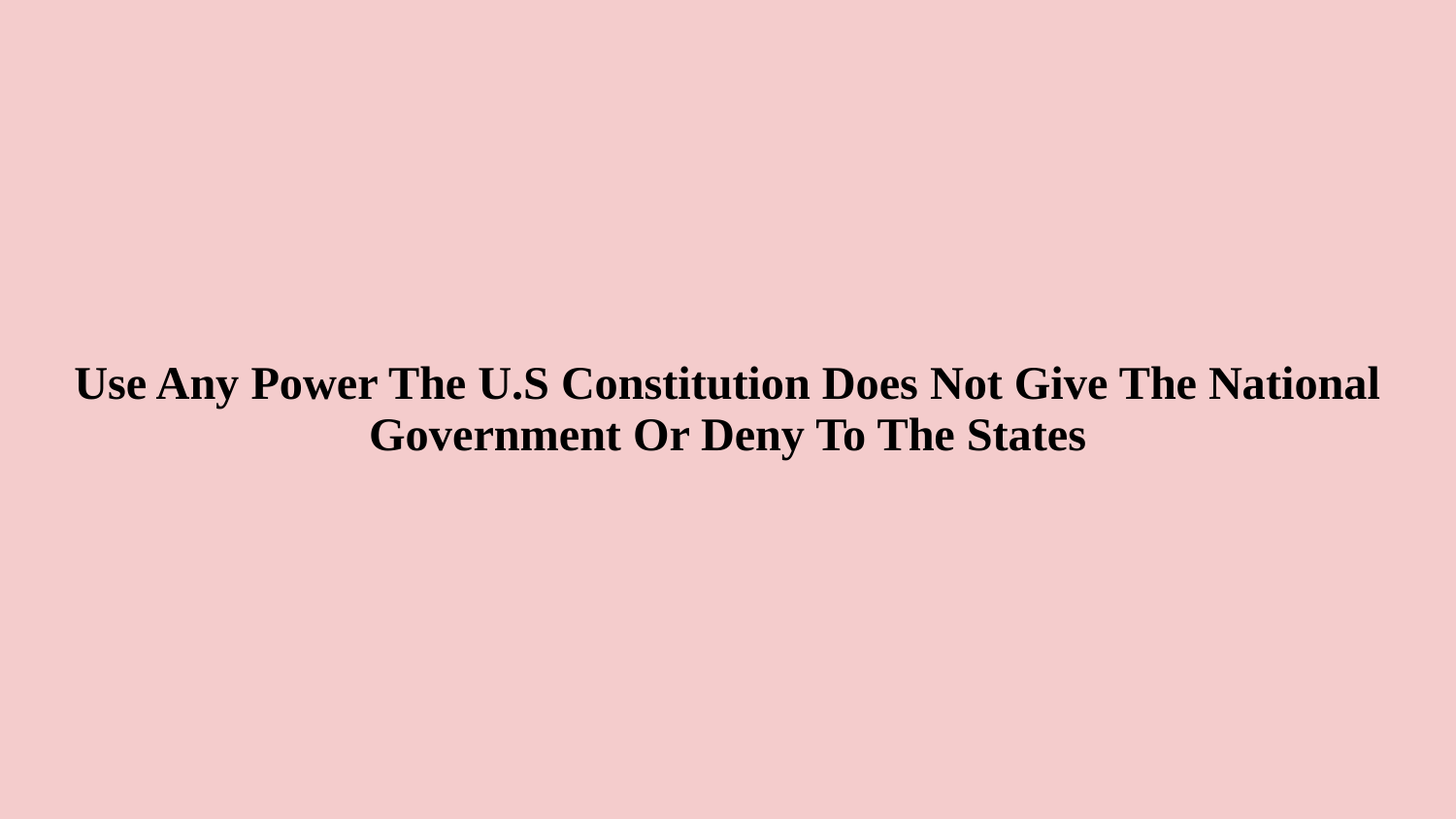

# Use Any Power The U.S Constitution Does Not Give The National Government Or Deny To The States